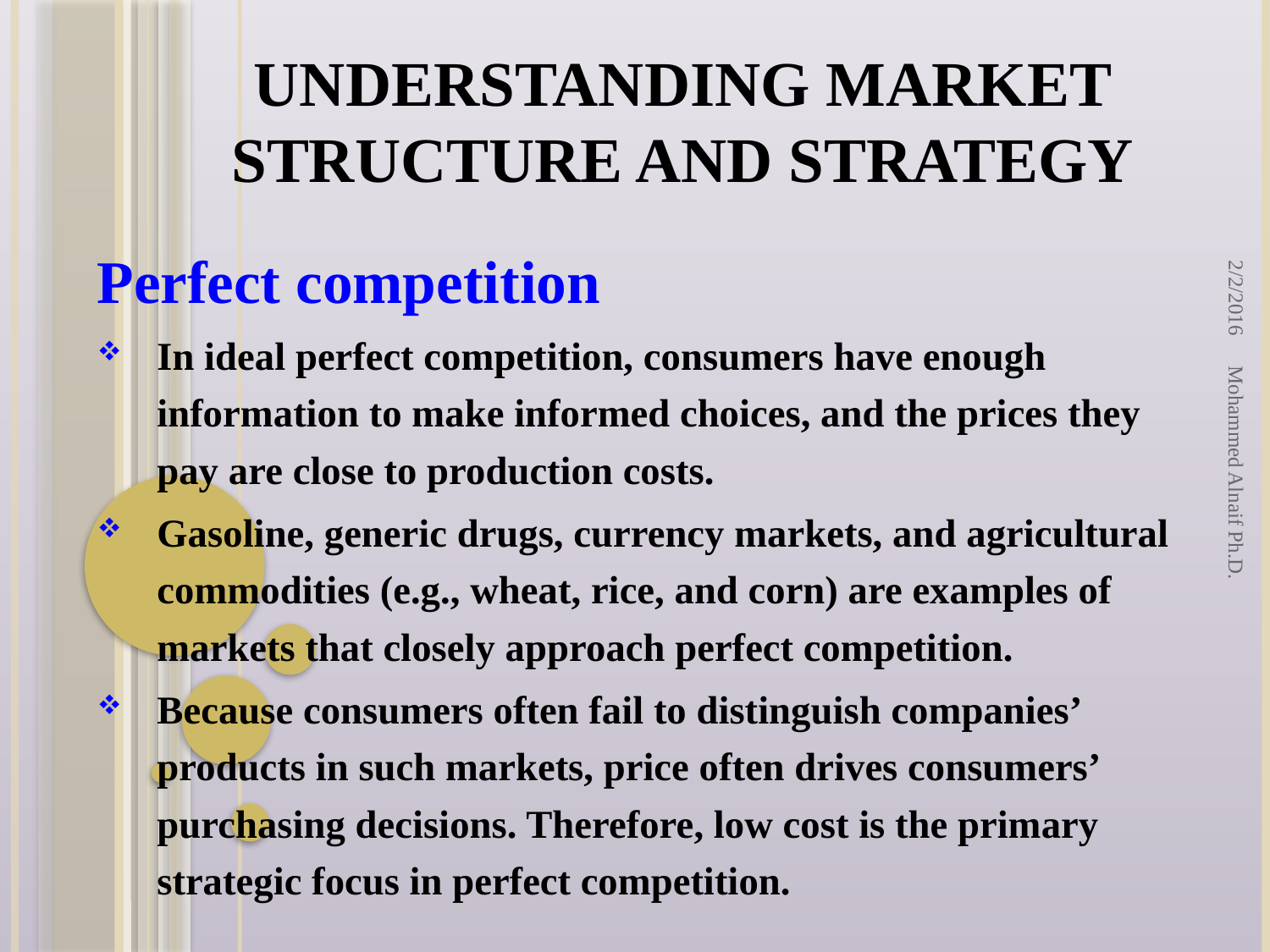

# Understanding Market Structure and Strategy
2/2/2016
Perfect competition
In ideal perfect competition, consumers have enough information to make informed choices, and the prices they pay are close to production costs.
Gasoline, generic drugs, currency markets, and agricultural commodities (e.g., wheat, rice, and corn) are examples of markets that closely approach perfect competition.
Because consumers often fail to distinguish companies’ products in such markets, price often drives consumers’ purchasing decisions. Therefore, low cost is the primary strategic focus in perfect competition.
Mohammed Alnaif Ph.D.